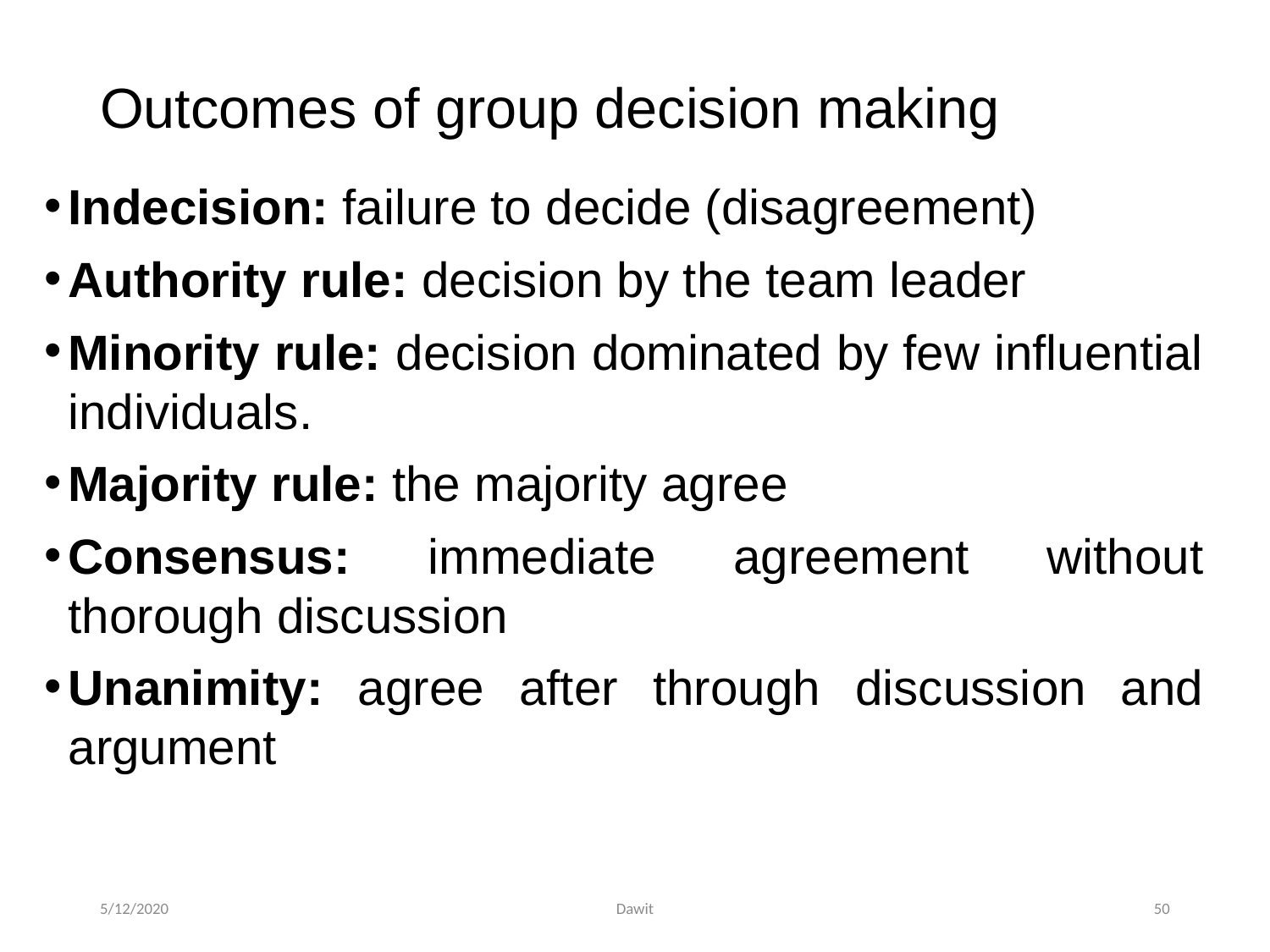

# Outcomes of group decision making
Indecision: failure to decide (disagreement)
Authority rule: decision by the team leader
Minority rule: decision dominated by few influential individuals.
Majority rule: the majority agree
Consensus: immediate agreement without thorough discussion
Unanimity: agree after through discussion and argument

5/12/2020
Dawit
50